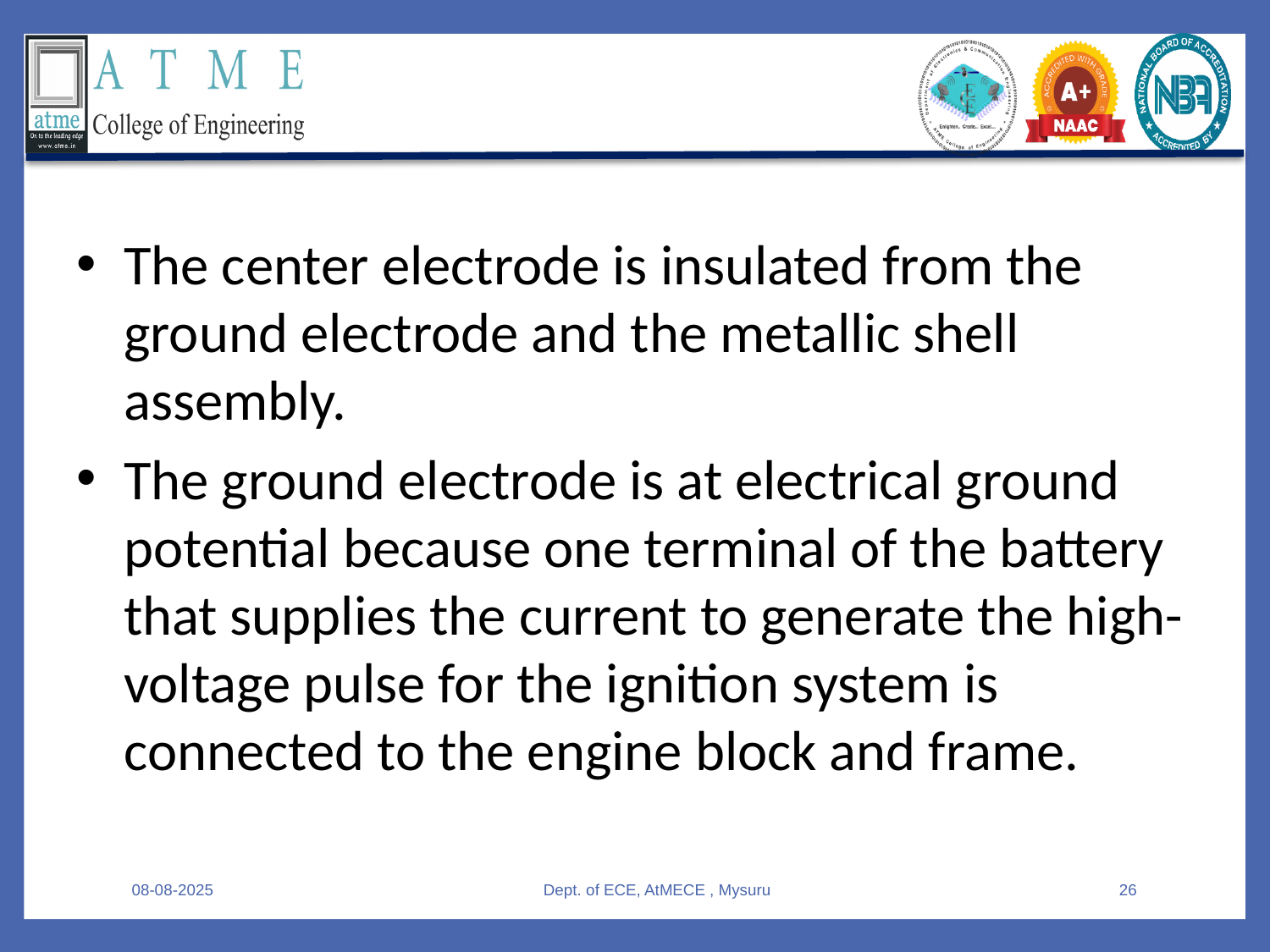

The center electrode is insulated from the ground electrode and the metallic shell assembly.
The ground electrode is at electrical ground potential because one terminal of the battery that supplies the current to generate the high-voltage pulse for the ignition system is connected to the engine block and frame.
08-08-2025
Dept. of ECE, AtMECE , Mysuru
26